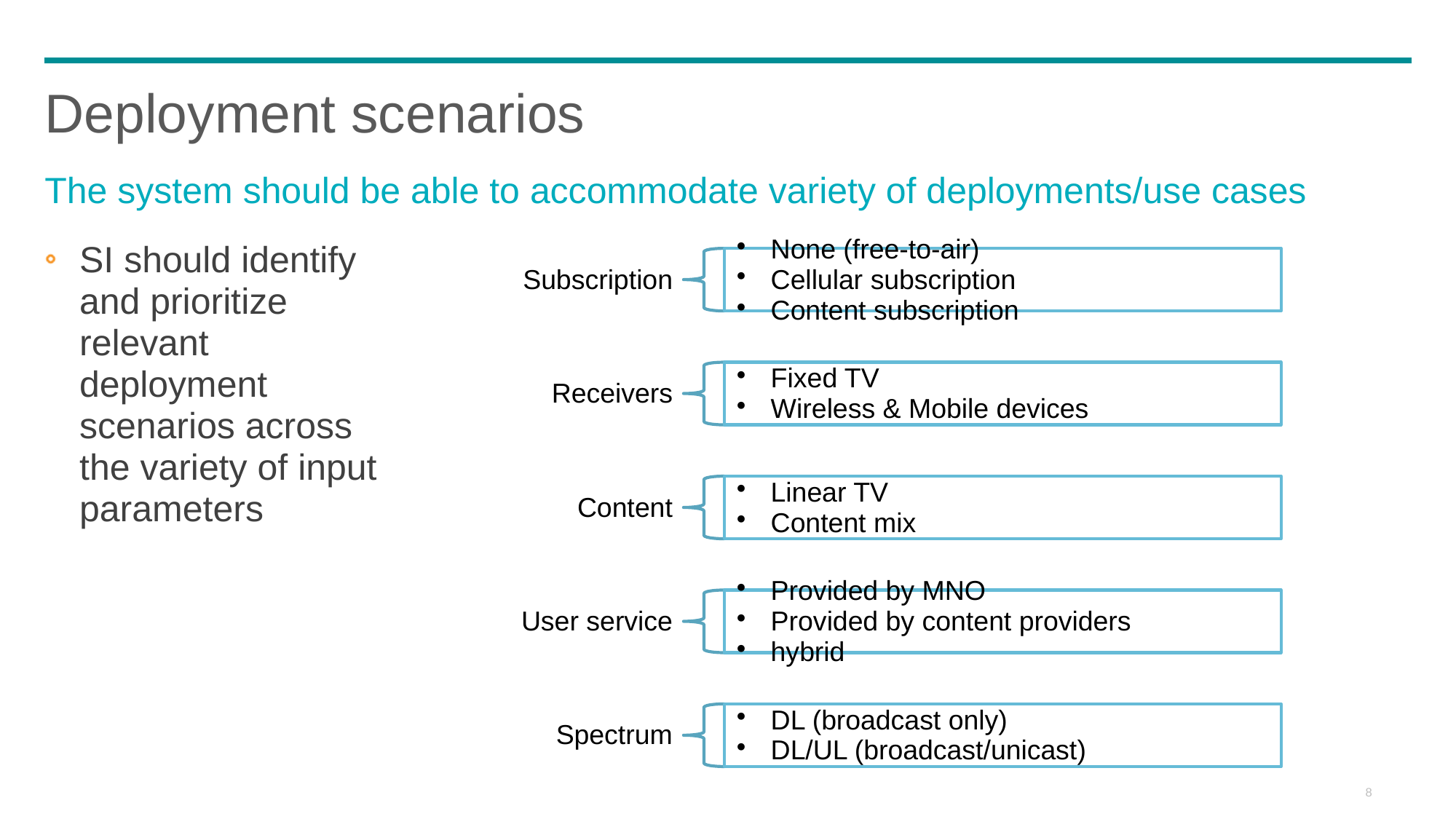

# Deployment scenarios
The system should be able to accommodate variety of deployments/use cases
Subscription
Receivers
Content
User service
Spectrum
None (free-to-air)
Cellular subscription
Content subscription
Fixed TV
Wireless & Mobile devices
Linear TV
Content mix
Provided by MNO
Provided by content providers
hybrid
DL (broadcast only)
DL/UL (broadcast/unicast)
SI should identify and prioritize relevant deployment scenarios across the variety of input parameters